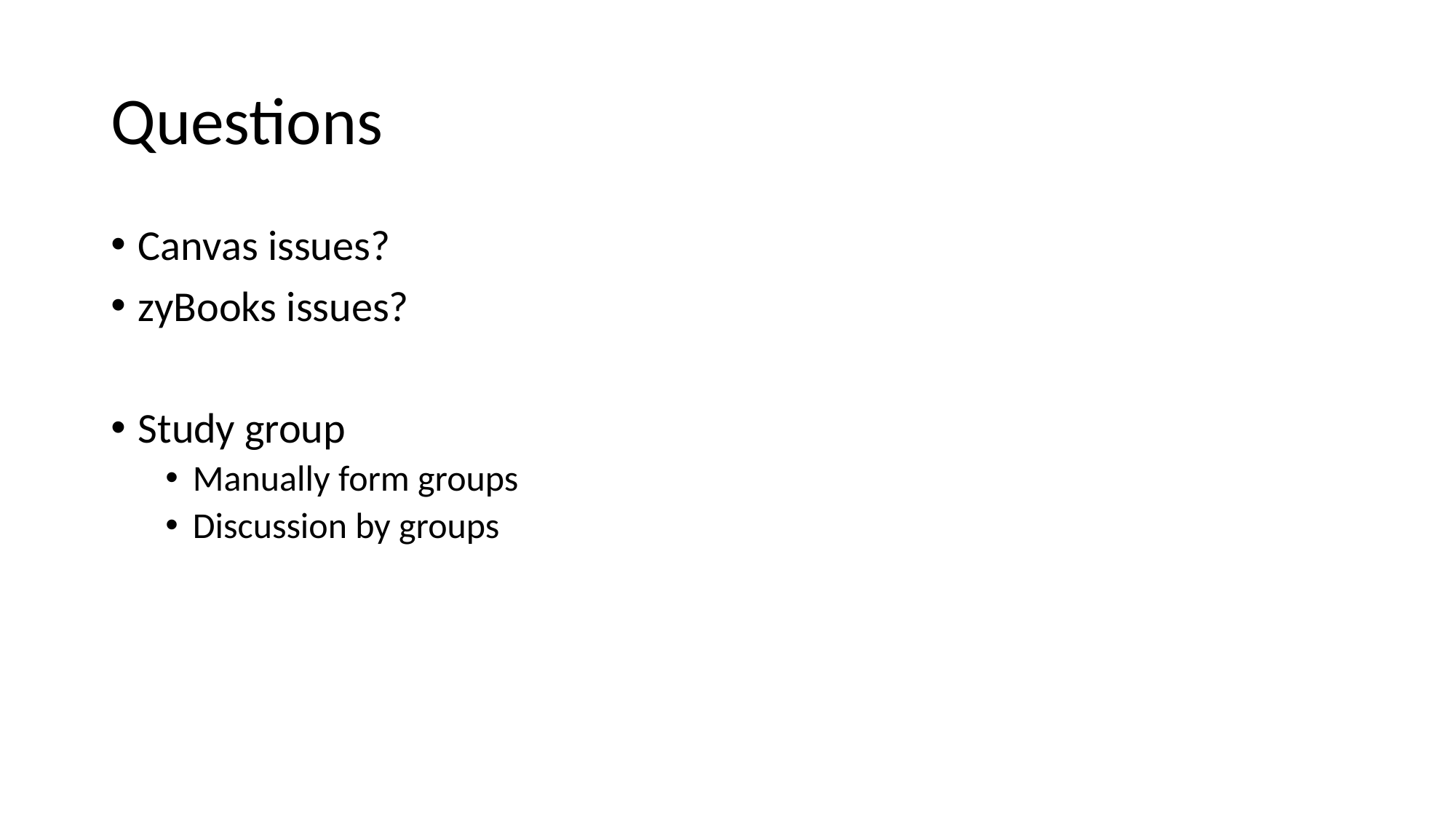

# Questions
Canvas issues?
zyBooks issues?

Study group
Manually form groups
Discussion by groups